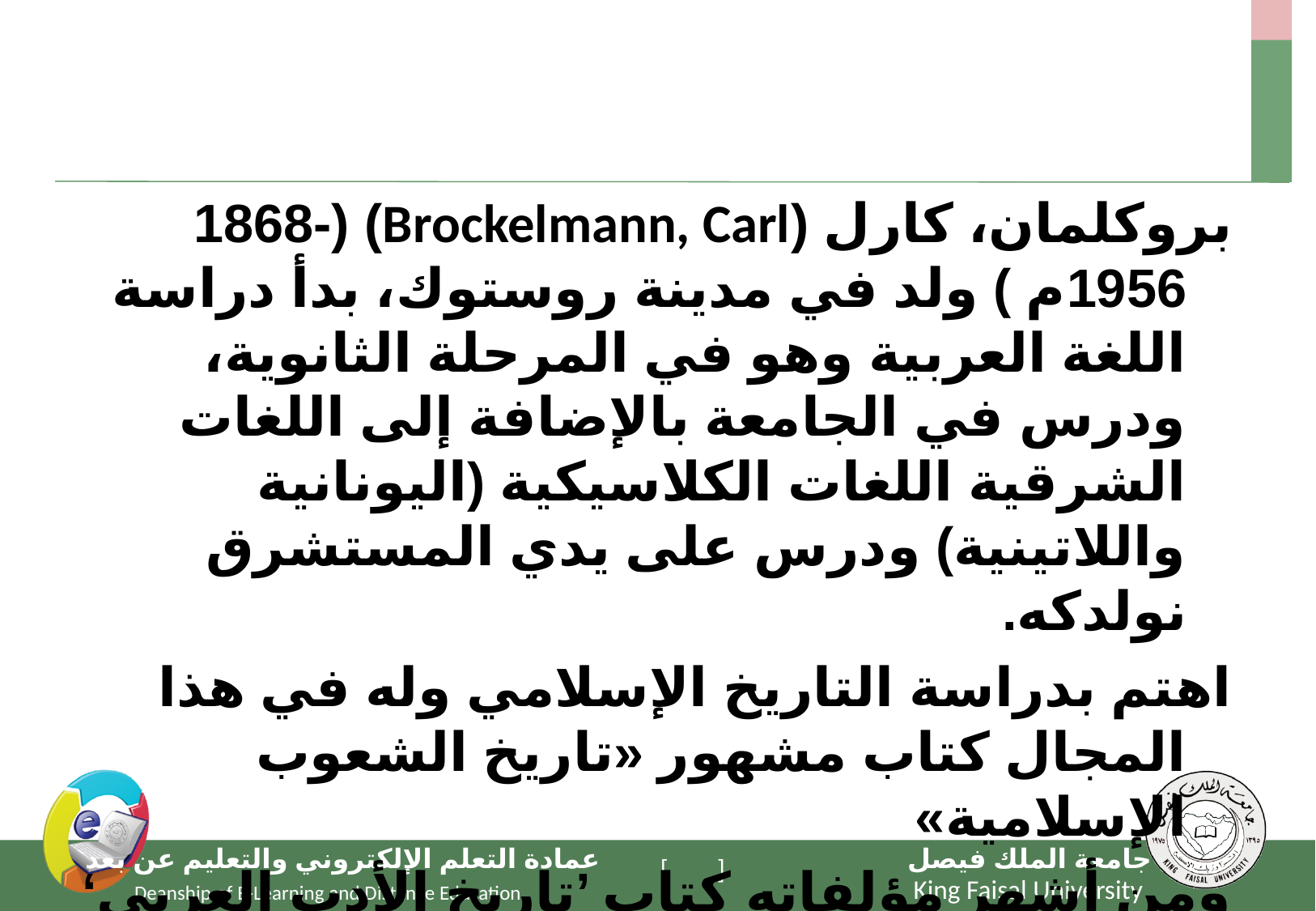

#
بروكلمان، كارل (Brockelmann, Carl) (1868- 1956م ) ولد في مدينة روستوك، بدأ دراسة اللغة العربية وهو في المرحلة الثانوية، ودرس في الجامعة بالإضافة إلى اللغات الشرقية اللغات الكلاسيكية (اليونانية واللاتينية) ودرس على يدي المستشرق نولدكه.
اهتم بدراسة التاريخ الإسلامي وله في هذا المجال كتاب مشهور «تاريخ الشعوب الإسلامية»
ومن أشهر مؤلفاته كتاب ’تاريخ الأدب العربي‘ الذي ترجم في ستة مجلدات وفيه رصد لما كتب في اللغة العربية في العلوم المختلفة من مخطوطات ووصفها ومكان وجودها.